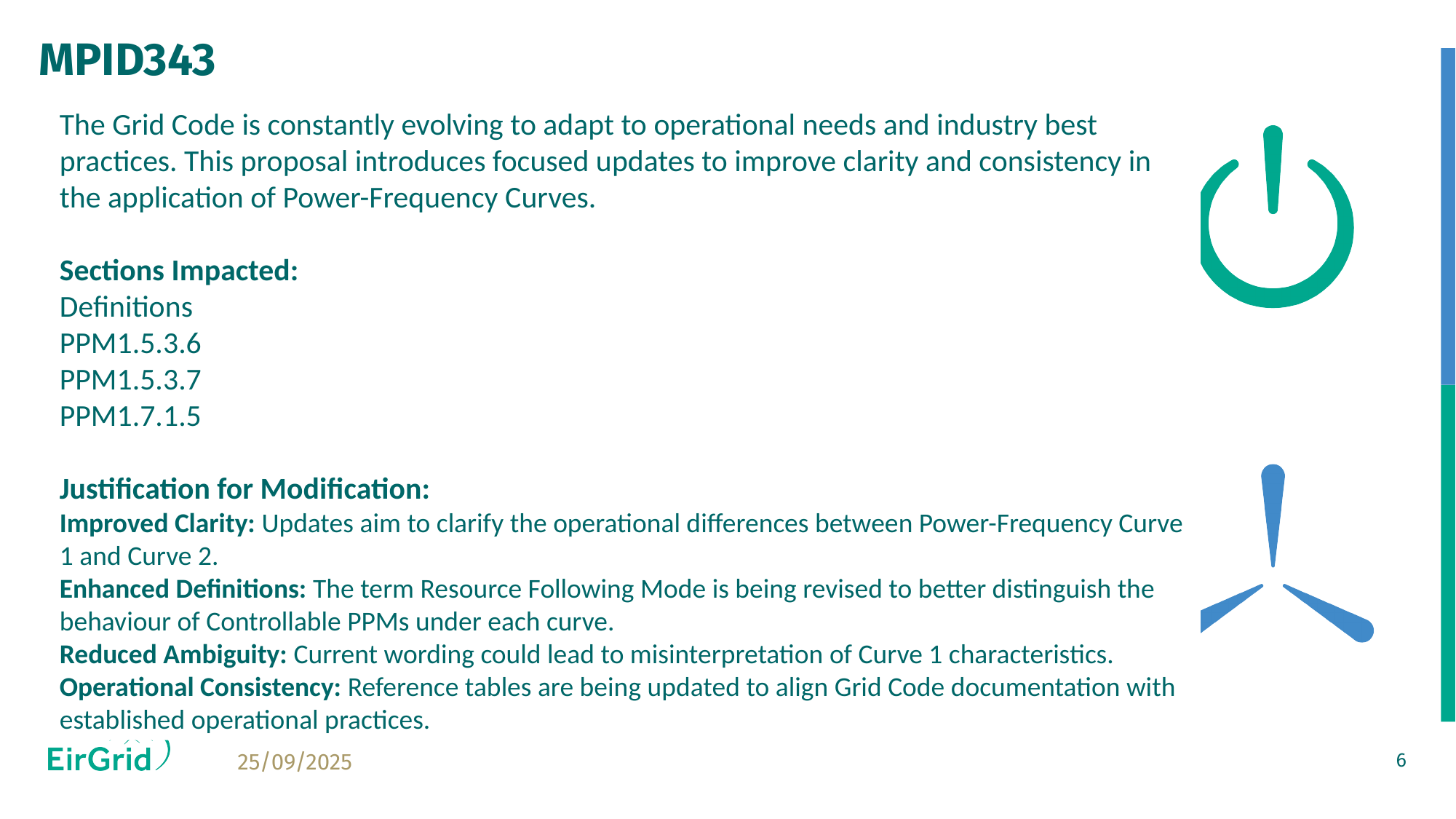

# MPID343
The Grid Code is constantly evolving to adapt to operational needs and industry best practices. This proposal introduces focused updates to improve clarity and consistency in the application of Power-Frequency Curves.

Sections Impacted:
Definitions
PPM1.5.3.6
PPM1.5.3.7
PPM1.7.1.5

Justification for Modification:
Improved Clarity: Updates aim to clarify the operational differences between Power-Frequency Curve 1 and Curve 2.
Enhanced Definitions: The term Resource Following Mode is being revised to better distinguish the behaviour of Controllable PPMs under each curve.
Reduced Ambiguity: Current wording could lead to misinterpretation of Curve 1 characteristics.
Operational Consistency: Reference tables are being updated to align Grid Code documentation with established operational practices.

6
25/09/2025